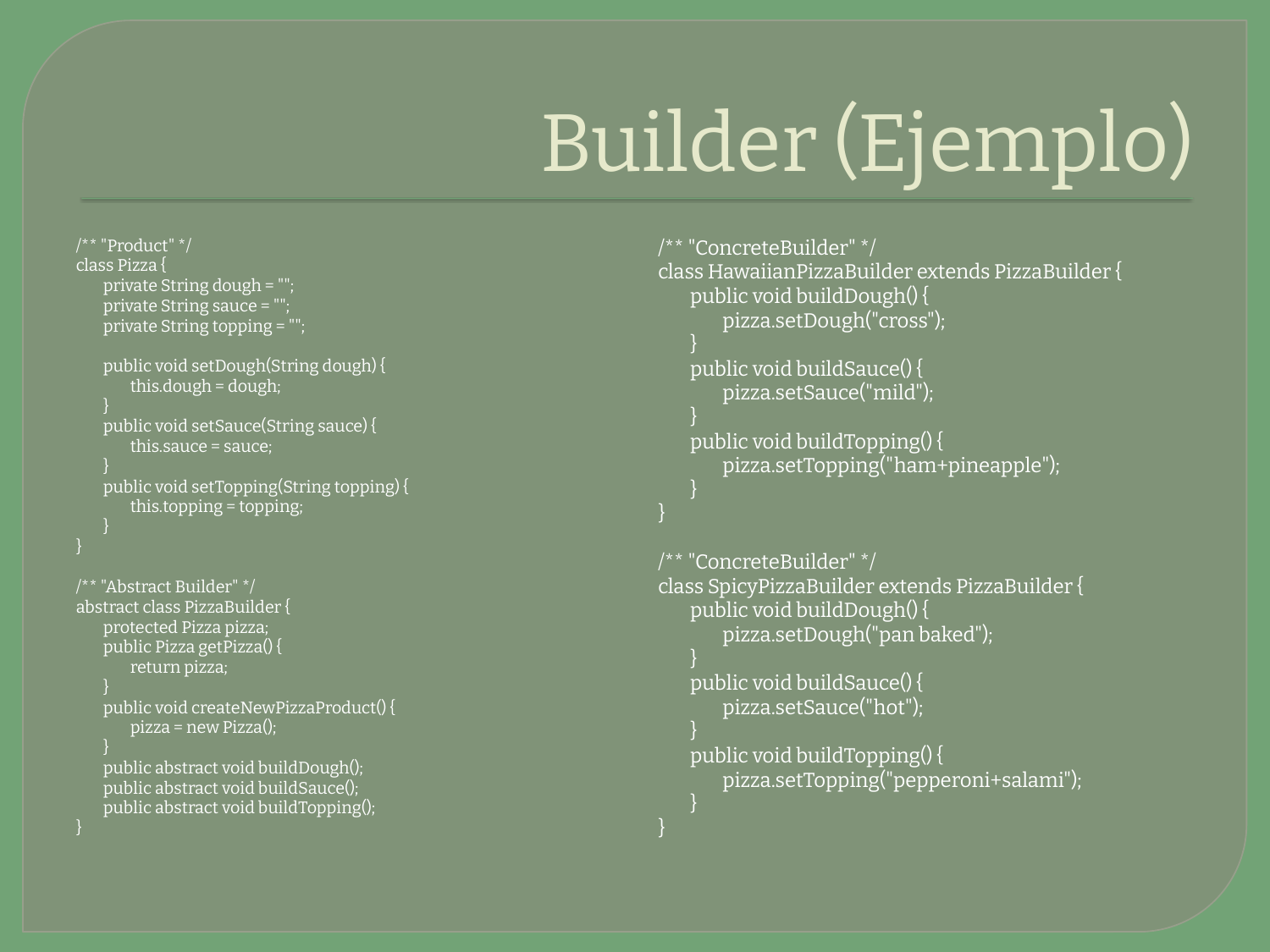

# Builder (Ejemplo)
/** "Product" */
class Pizza {
        private String dough = "";
        private String sauce = "";
        private String topping = "";

        public void setDough(String dough) {
                this.dough = dough;
        }
        public void setSauce(String sauce) {
                this.sauce = sauce;
        }
        public void setTopping(String topping) {
                this.topping = topping;
        }
}

/** "Abstract Builder" */
abstract class PizzaBuilder {
        protected Pizza pizza;
        public Pizza getPizza() {
                return pizza;
        }
        public void createNewPizzaProduct() {
                pizza = new Pizza();
        }
        public abstract void buildDough();
        public abstract void buildSauce();
        public abstract void buildTopping();
}
/** "ConcreteBuilder" */
class HawaiianPizzaBuilder extends PizzaBuilder {
        public void buildDough() {
                pizza.setDough("cross");
        }
        public void buildSauce() {
                pizza.setSauce("mild");
        }
        public void buildTopping() {
                pizza.setTopping("ham+pineapple");
        }
}

/** "ConcreteBuilder" */
class SpicyPizzaBuilder extends PizzaBuilder {
        public void buildDough() {
                pizza.setDough("pan baked");
        }
        public void buildSauce() {
                pizza.setSauce("hot");
        }
        public void buildTopping() {
                pizza.setTopping("pepperoni+salami");
        }
}